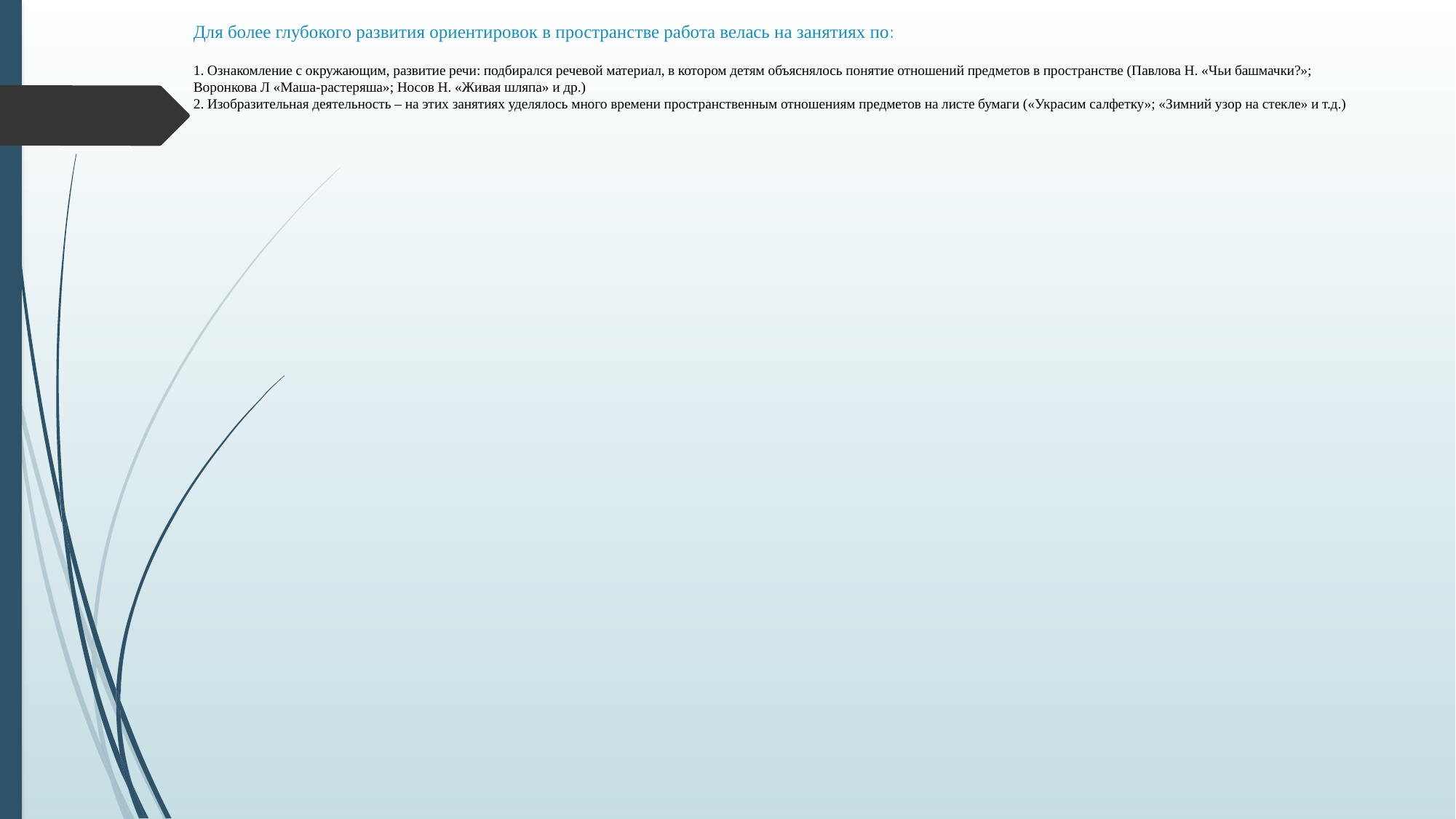

# Для более глубокого развития ориентировок в пространстве работа велась на занятиях по: 1. Ознакомление с окружающим, развитие речи: подбирался речевой материал, в котором детям объяснялось понятие отношений предметов в пространстве (Павлова Н. «Чьи башмачки?»; Воронкова Л «Маша-растеряша»; Носов Н. «Живая шляпа» и др.) 2. Изобразительная деятельность – на этих занятиях уделялось много времени пространственным отношениям предметов на листе бумаги («Украсим салфетку»; «Зимний узор на стекле» и т.д.)